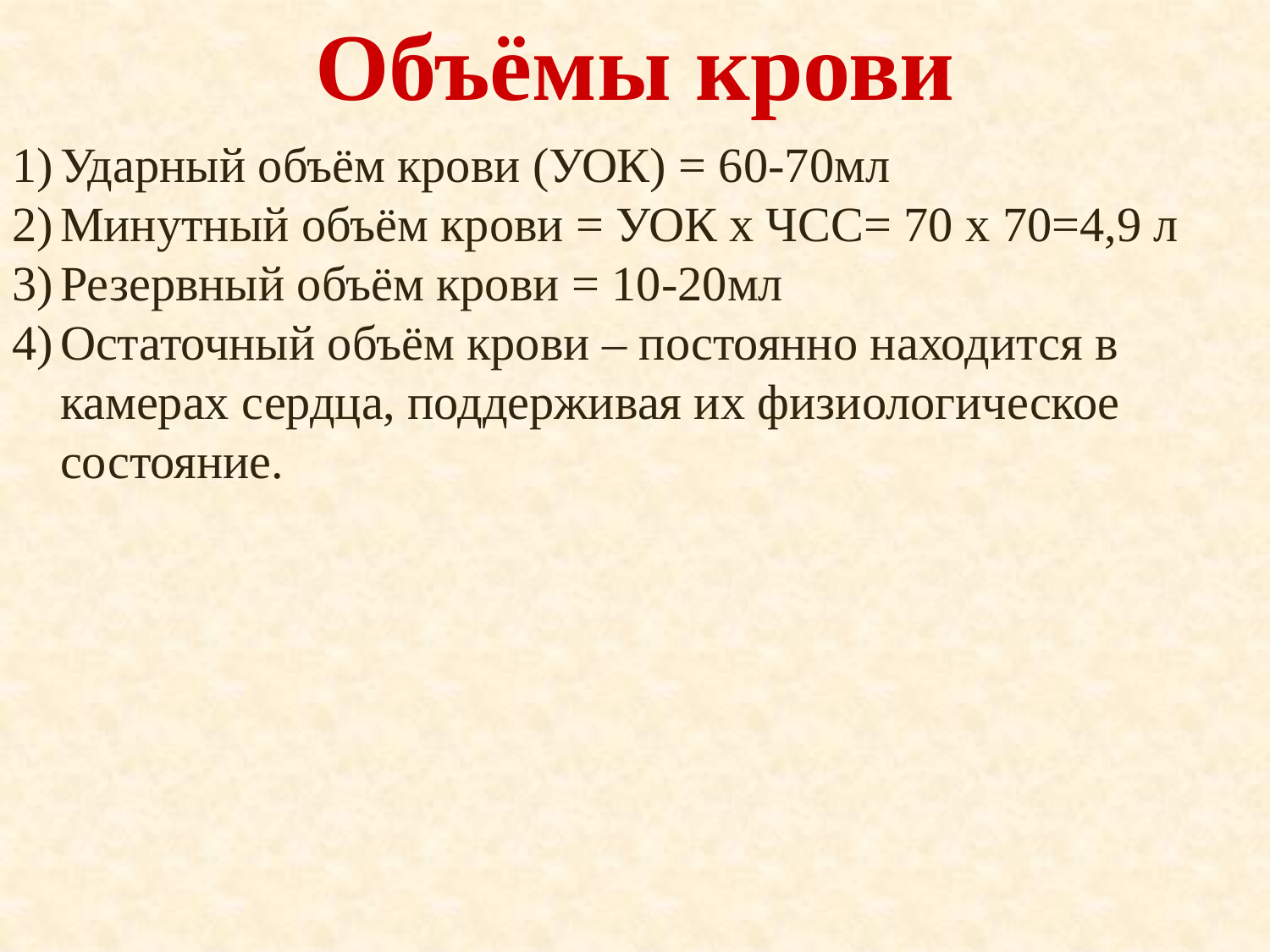

Объёмы крови
Ударный объём крови (УОК) = 60-70мл
Минутный объём крови = УОК х ЧСС= 70 х 70=4,9 л
Резервный объём крови = 10-20мл
Остаточный объём крови – постоянно находится в камерах сердца, поддерживая их физиологическое состояние.